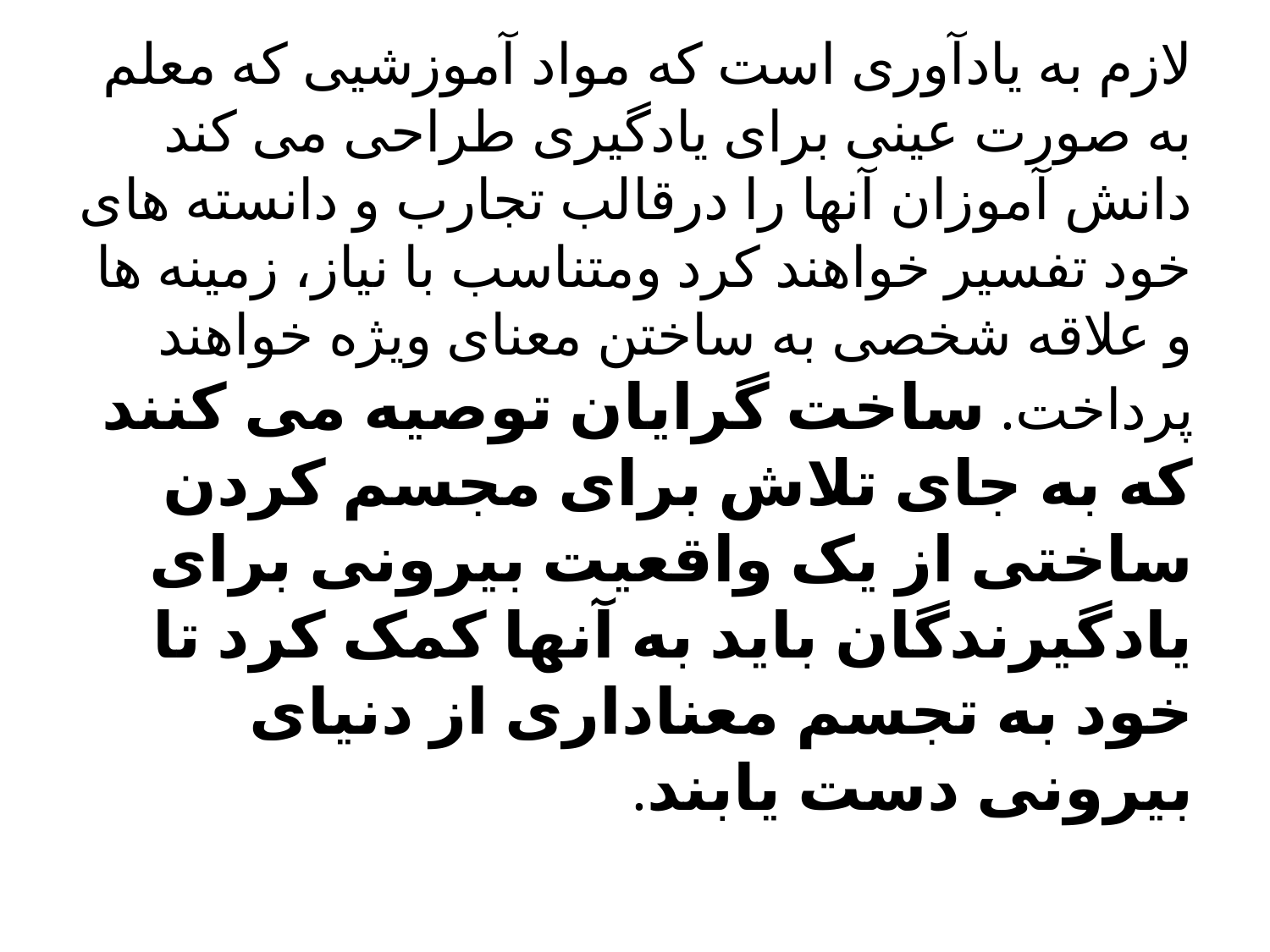

لازم به يادآوری است که مواد آموزشیی که معلم به صورت عينی برای يادگيری طراحی می کند دانش آموزان آنها را درقالب تجارب و دانسته های خود تفسير خواهند کرد ومتناسب با نياز، زمينه ها و علاقه شخصی به ساختن معنای ويژه خواهند پرداخت. ساخت گرايان توصيه می کنند که به جای تلاش برای مجسم کردن ساختی از يک واقعيت بيرونی برای يادگيرندگان بايد به آنها کمک کرد تا خود به تجسم معناداری از دنيای بيرونی دست يابند.